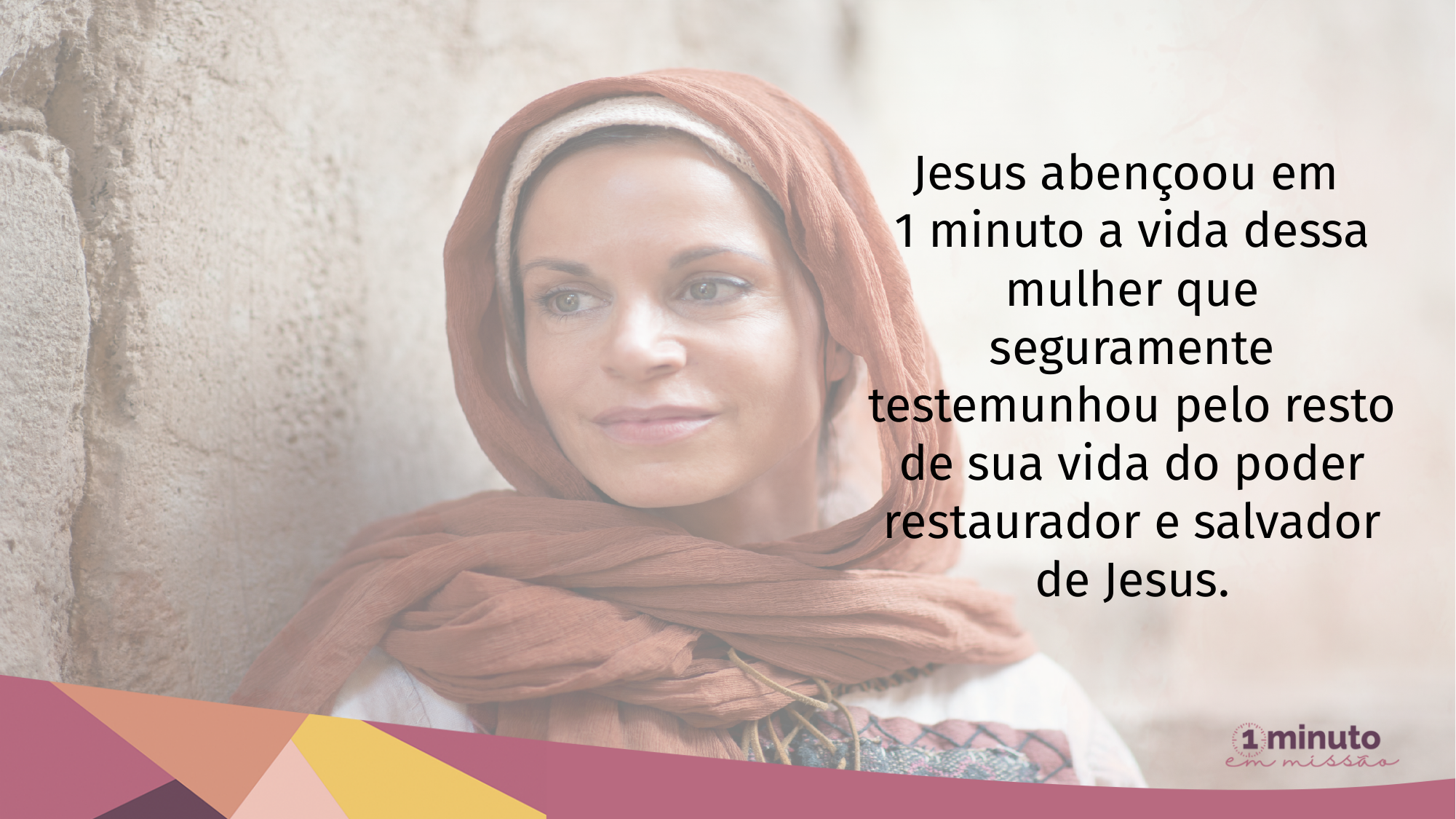

Jesus abençoou em
1 minuto a vida dessa mulher que seguramente testemunhou pelo resto de sua vida do poder restaurador e salvador de Jesus.